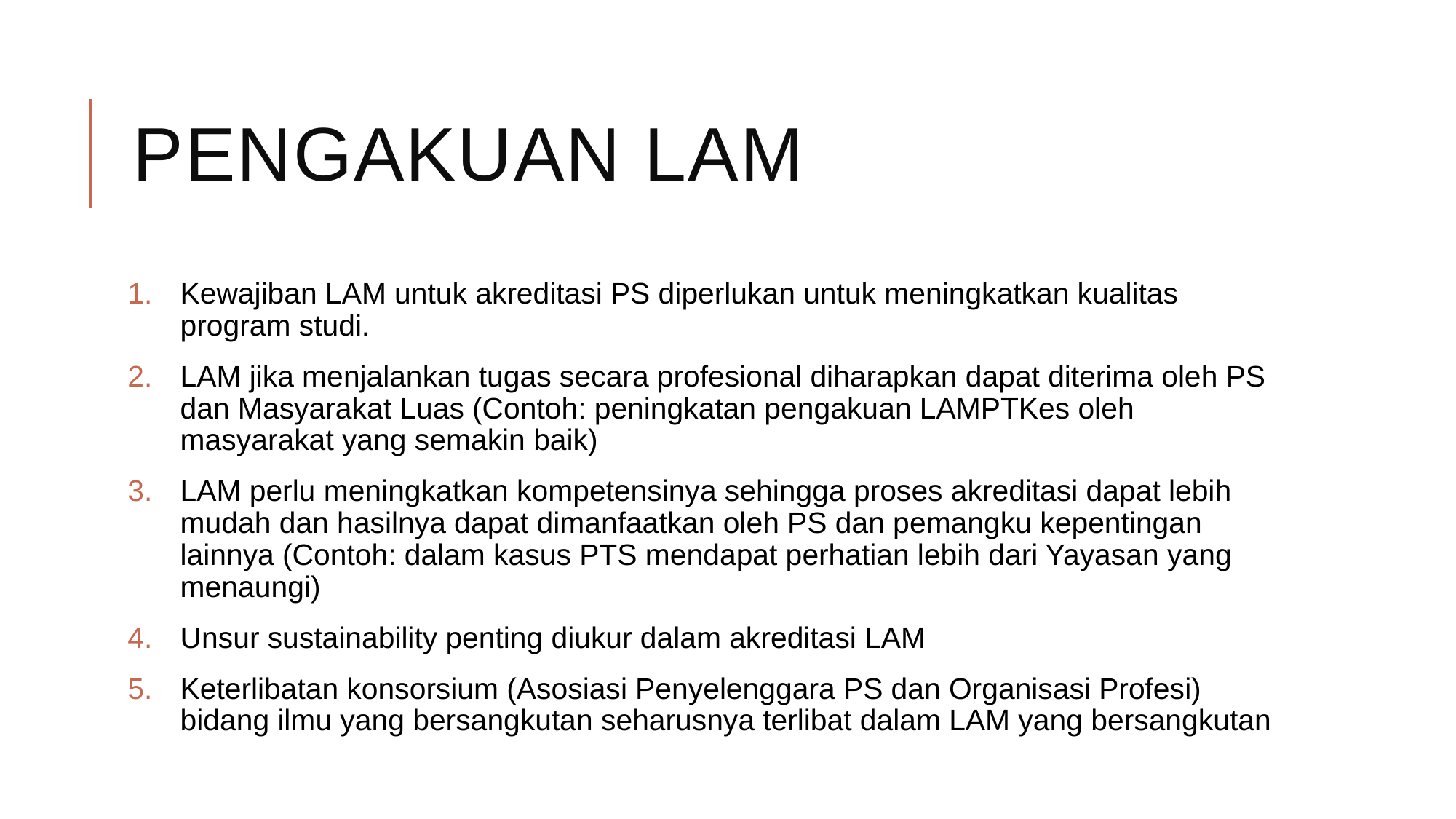

# Pengakuan lam
Kewajiban LAM untuk akreditasi PS diperlukan untuk meningkatkan kualitas program studi.
LAM jika menjalankan tugas secara profesional diharapkan dapat diterima oleh PS dan Masyarakat Luas (Contoh: peningkatan pengakuan LAMPTKes oleh masyarakat yang semakin baik)
LAM perlu meningkatkan kompetensinya sehingga proses akreditasi dapat lebih mudah dan hasilnya dapat dimanfaatkan oleh PS dan pemangku kepentingan lainnya (Contoh: dalam kasus PTS mendapat perhatian lebih dari Yayasan yang menaungi)
Unsur sustainability penting diukur dalam akreditasi LAM
Keterlibatan konsorsium (Asosiasi Penyelenggara PS dan Organisasi Profesi) bidang ilmu yang bersangkutan seharusnya terlibat dalam LAM yang bersangkutan